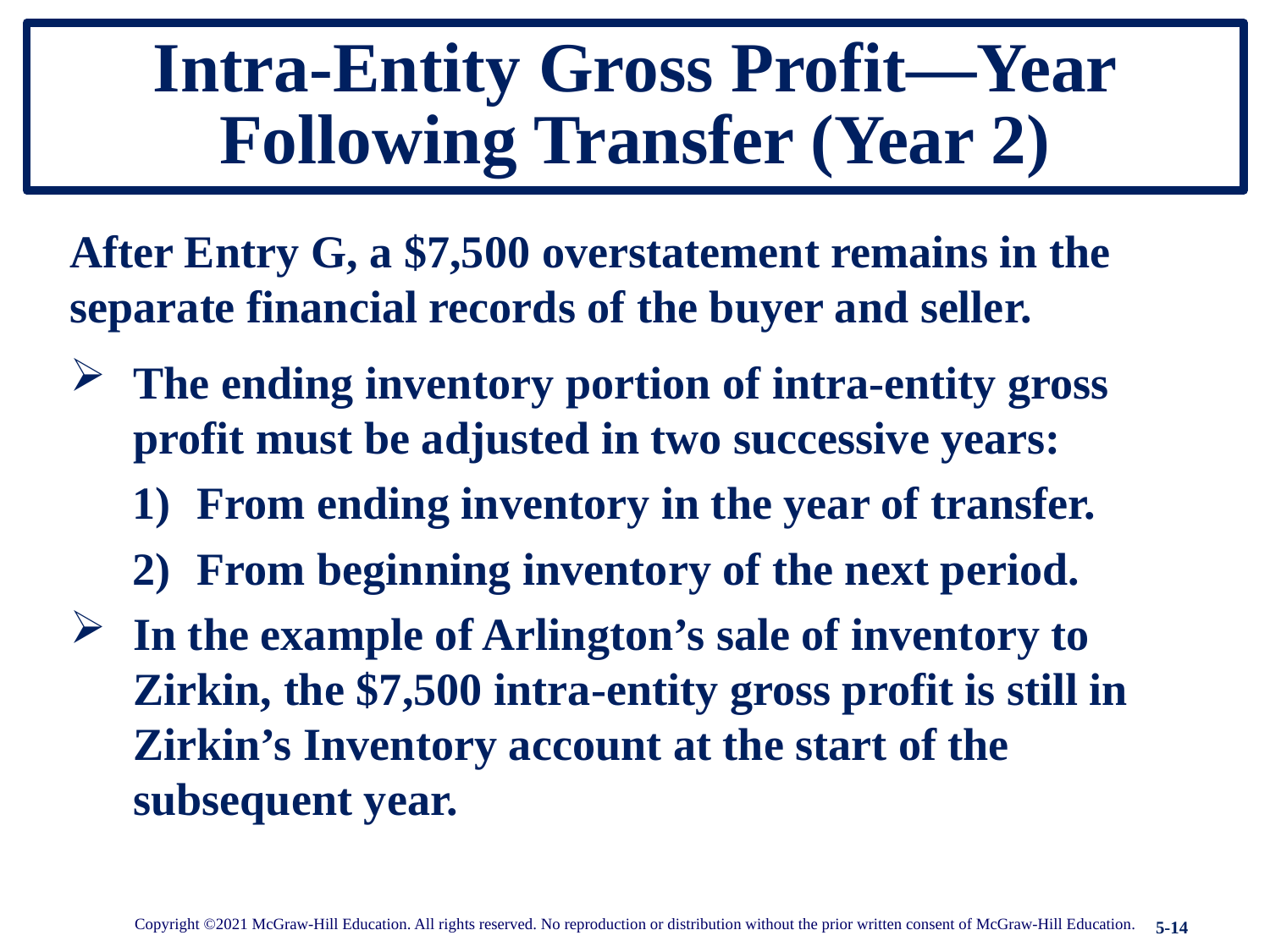

# Intra-Entity Gross Profit—Year Following Transfer (Year 2)
After Entry G, a $7,500 overstatement remains in the separate financial records of the buyer and seller.
The ending inventory portion of intra-entity gross profit must be adjusted in two successive years:
From ending inventory in the year of transfer.
From beginning inventory of the next period.
In the example of Arlington’s sale of inventory to Zirkin, the $7,500 intra-entity gross profit is still in Zirkin’s Inventory account at the start of the subsequent year.
Copyright ©2021 McGraw-Hill Education. All rights reserved. No reproduction or distribution without the prior written consent of McGraw-Hill Education.
5-14